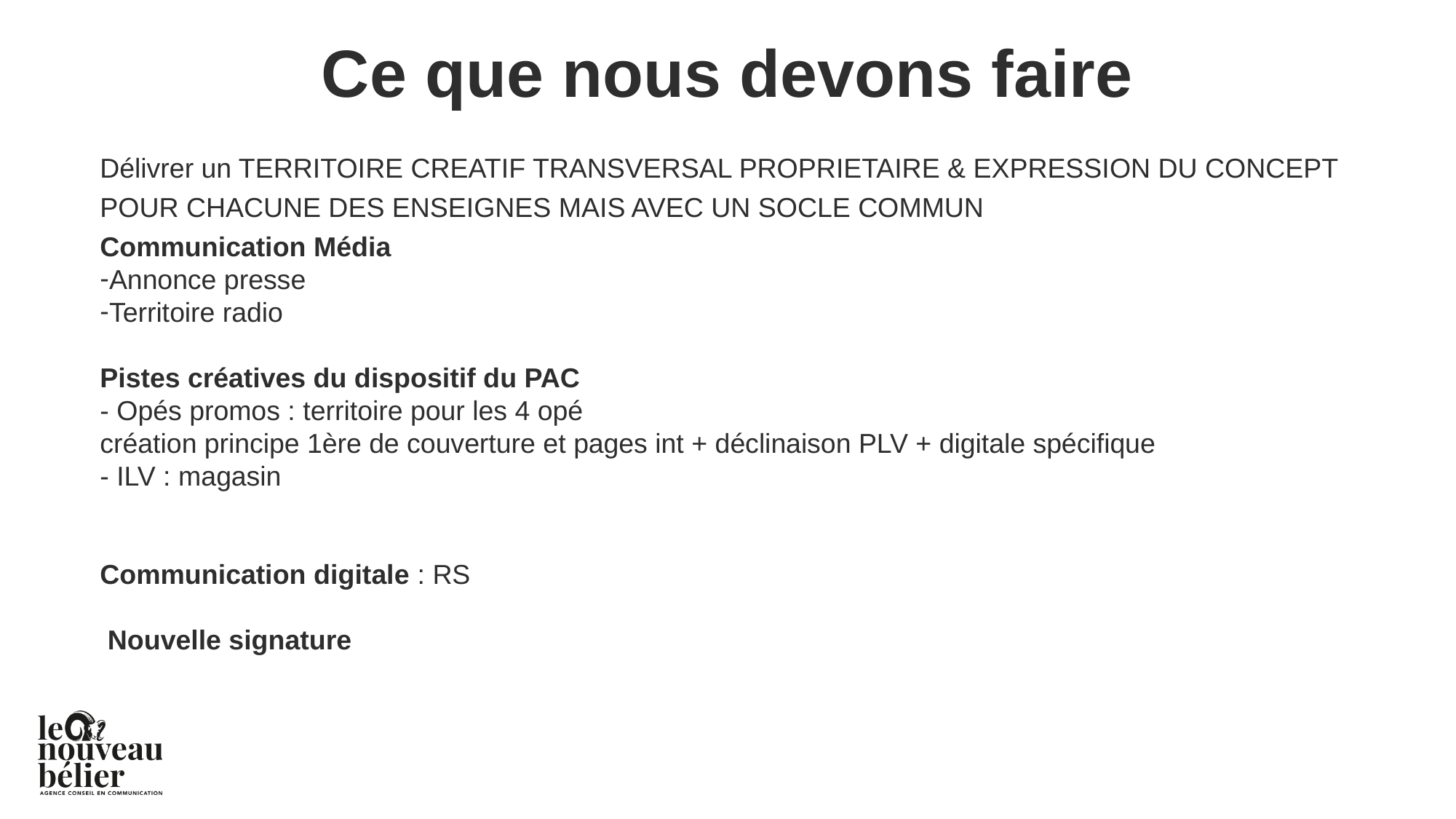

# Ce que nous devons faire
Délivrer un TERRITOIRE CREATIF TRANSVERSAL PROPRIETAIRE & EXPRESSION DU CONCEPT POUR CHACUNE DES ENSEIGNES MAIS AVEC UN SOCLE COMMUN
Communication Média
Annonce presse
Territoire radio

Pistes créatives du dispositif du PAC
- Opés promos : territoire pour les 4 opé
création principe 1ère de couverture et pages int + déclinaison PLV + digitale spécifique
- ILV : magasin
Communication digitale : RS
 Nouvelle signature